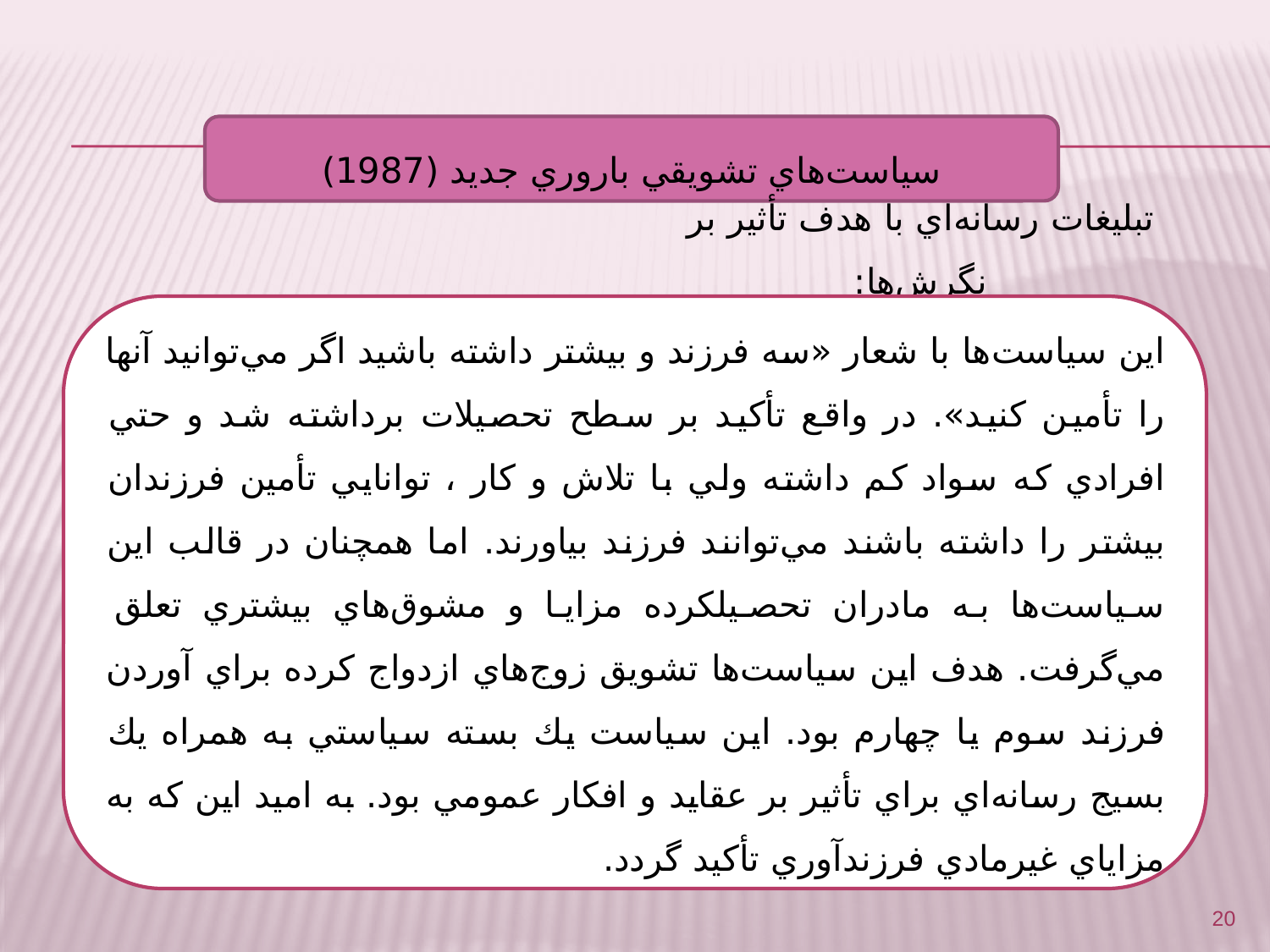

سياست‌هاي تشويقي باروري جديد (1987)
تبليغات رسانه‌اي با هدف تأثير بر نگرش‌ها:
اين سياست‌ها با شعار «سه فرزند و بيشتر داشته باشید اگر مي‌توانيد آنها را تأمين كنيد». در واقع تأكيد بر سطح تحصيلات برداشته شد و حتي افرادي كه سواد كم داشته ولي با تلاش و كار ، توانايي تأمين فرزندان بيشتر را داشته باشند مي‌توانند فرزند بياورند. اما همچنان در قالب اين سياست‌ها به مادران تحصيلكرده مزايا و مشوق‌هاي بيشتري تعلق مي‌گرفت. هدف اين سياست‌ها تشويق زوج‌هاي ازدواج كرده براي آوردن فرزند سوم يا چهارم بود. اين سياست يك بسته سياستي به همراه يك بسيج رسانه‌اي براي تأثير بر عقايد و افكار عمومي بود. به اميد اين كه به مزاياي غيرمادي فرزند‌آوري تأكيد گردد.
20